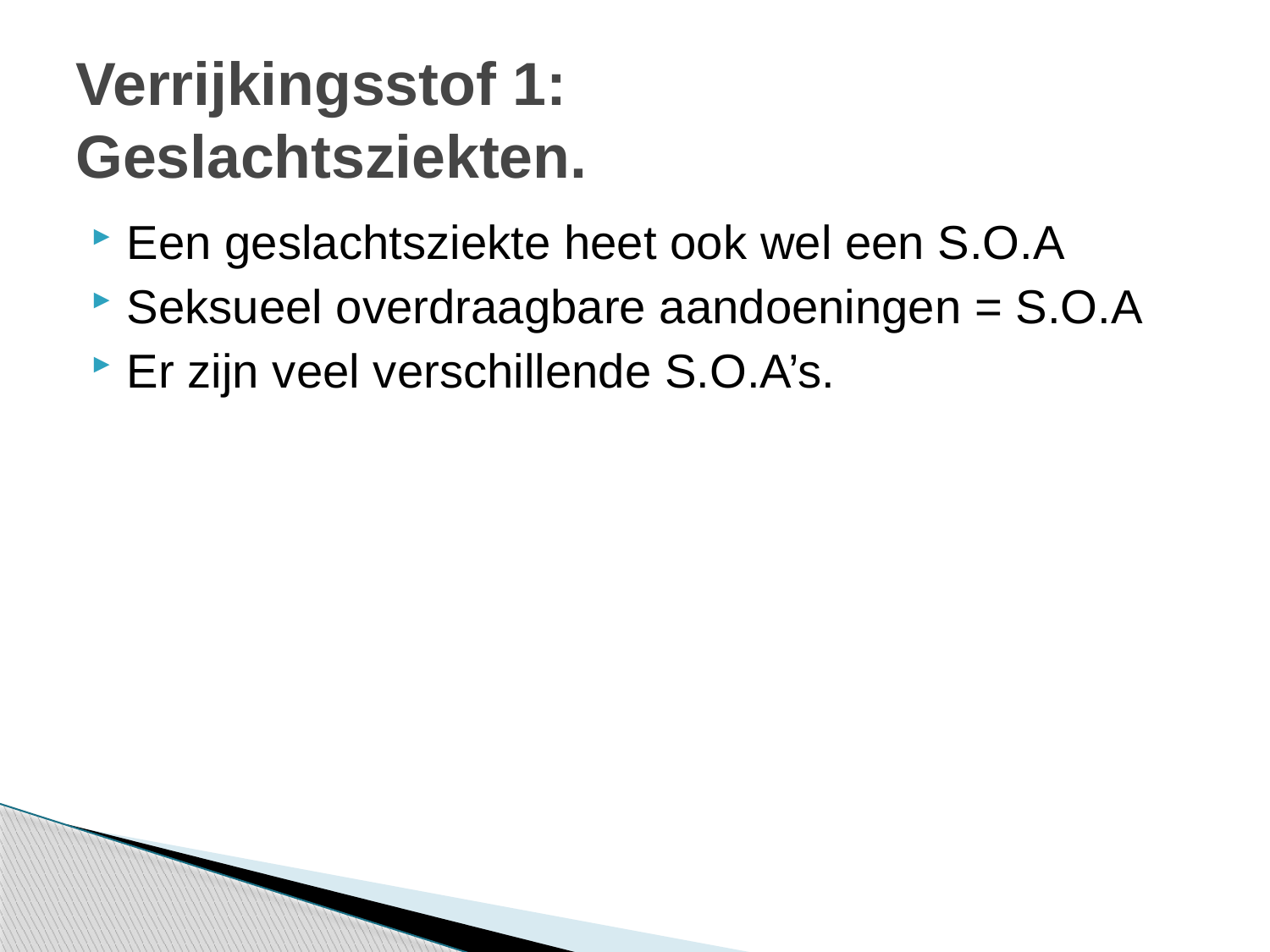

# Verrijkingsstof 1: Geslachtsziekten.
Een geslachtsziekte heet ook wel een S.O.A
Seksueel overdraagbare aandoeningen = S.O.A
Er zijn veel verschillende S.O.A’s.